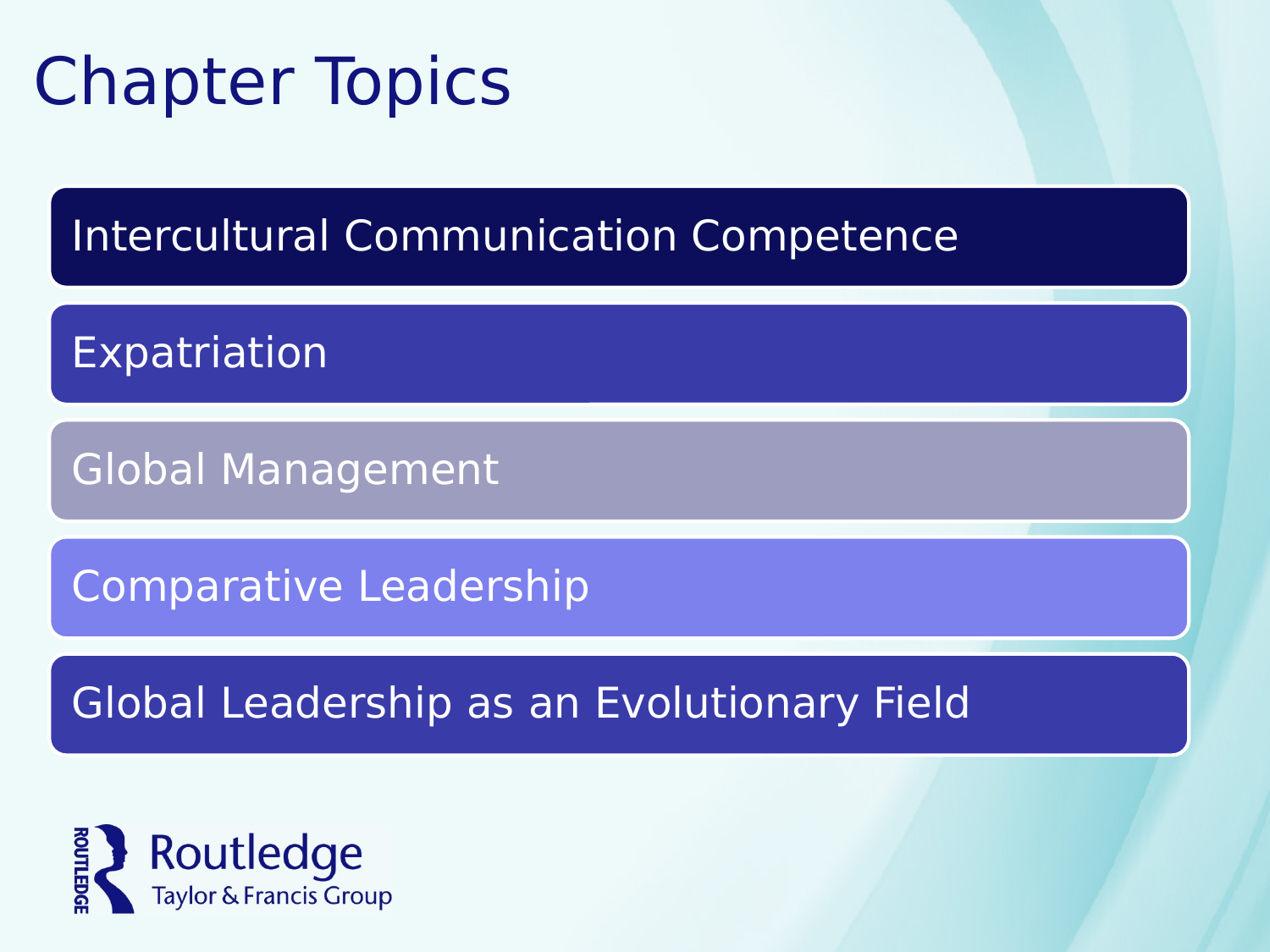

# Chapter Topics
Intercultural Communication Competence
Expatriation
Global Management
Comparative Leadership
Global Leadership as an Evolutionary Field